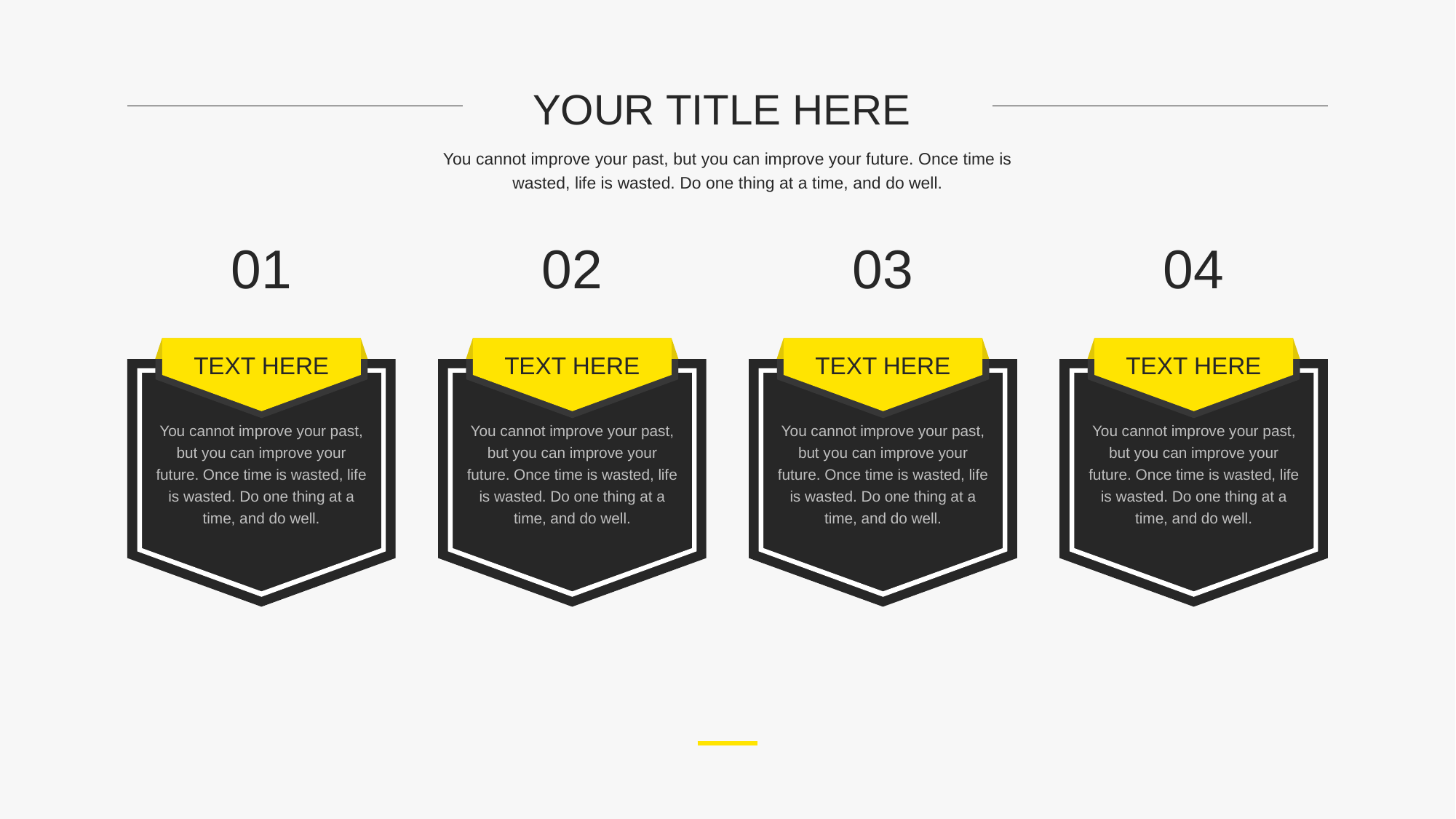

YOUR TITLE HERE
You cannot improve your past, but you can improve your future. Once time is wasted, life is wasted. Do one thing at a time, and do well.
01
02
03
04

TEXT HERE
TEXT HERE
TEXT HERE
TEXT HERE
You cannot improve your past, but you can improve your future. Once time is wasted, life is wasted. Do one thing at a time, and do well.
You cannot improve your past, but you can improve your future. Once time is wasted, life is wasted. Do one thing at a time, and do well.
You cannot improve your past, but you can improve your future. Once time is wasted, life is wasted. Do one thing at a time, and do well.
You cannot improve your past, but you can improve your future. Once time is wasted, life is wasted. Do one thing at a time, and do well.